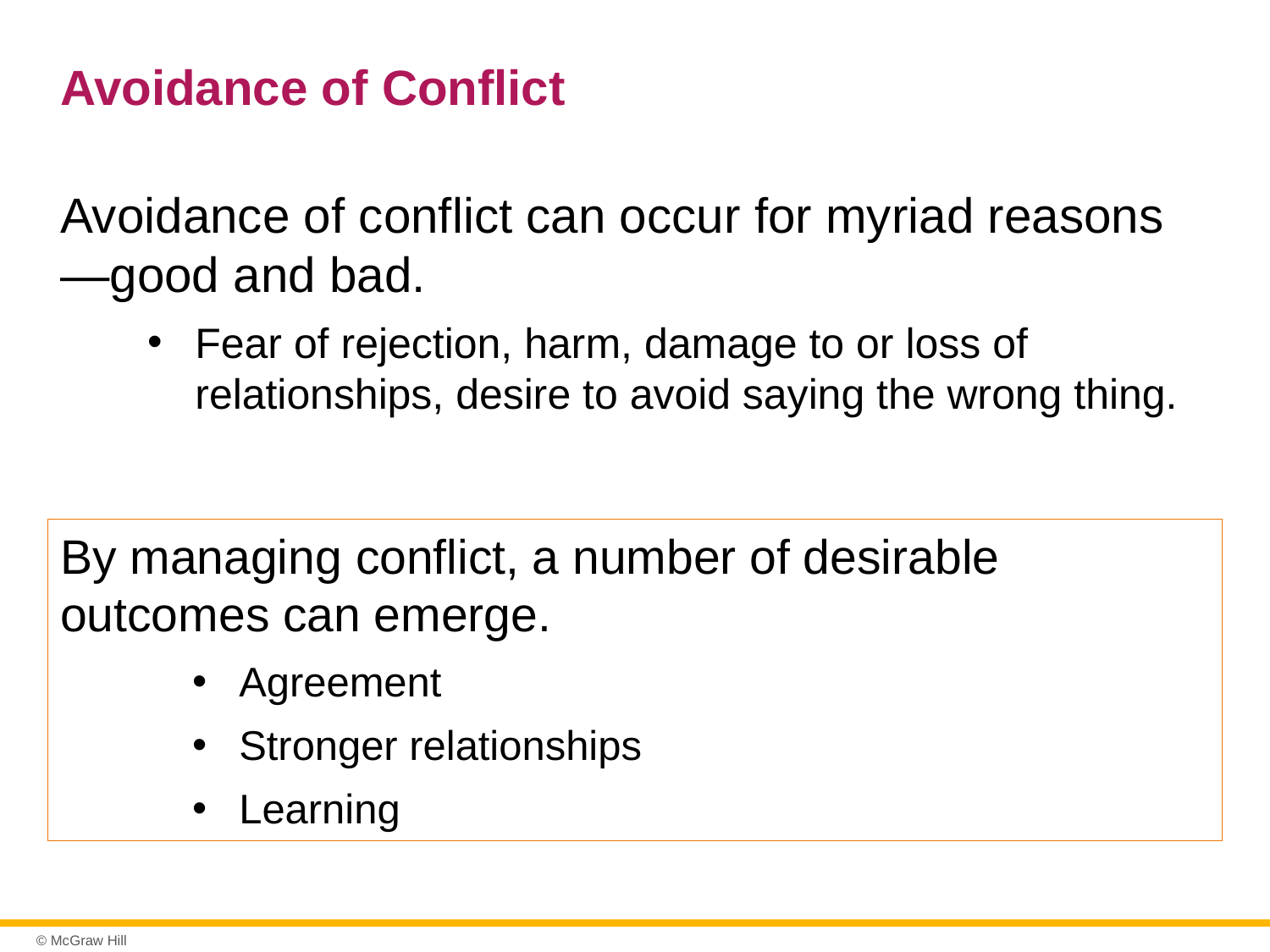

# Avoidance of Conflict
Avoidance of conflict can occur for myriad reasons—good and bad.
Fear of rejection, harm, damage to or loss of relationships, desire to avoid saying the wrong thing.

By managing conflict, a number of desirable outcomes can emerge.
Agreement
Stronger relationships
Learning